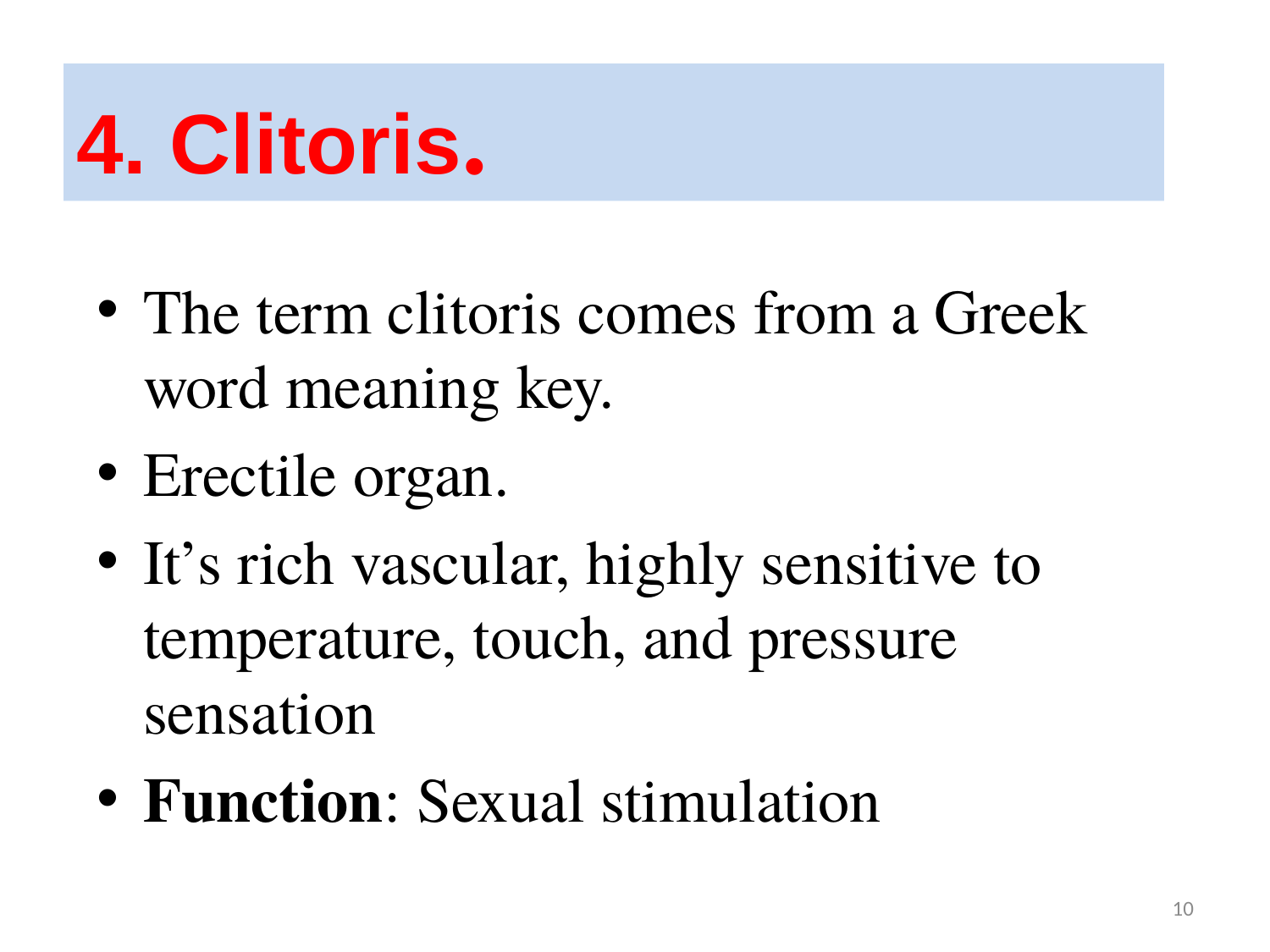

# 4. Clitoris.
The term clitoris comes from a Greek word meaning key.
Erectile organ.
It’s rich vascular, highly sensitive to temperature, touch, and pressure sensation
Function: Sexual stimulation
10